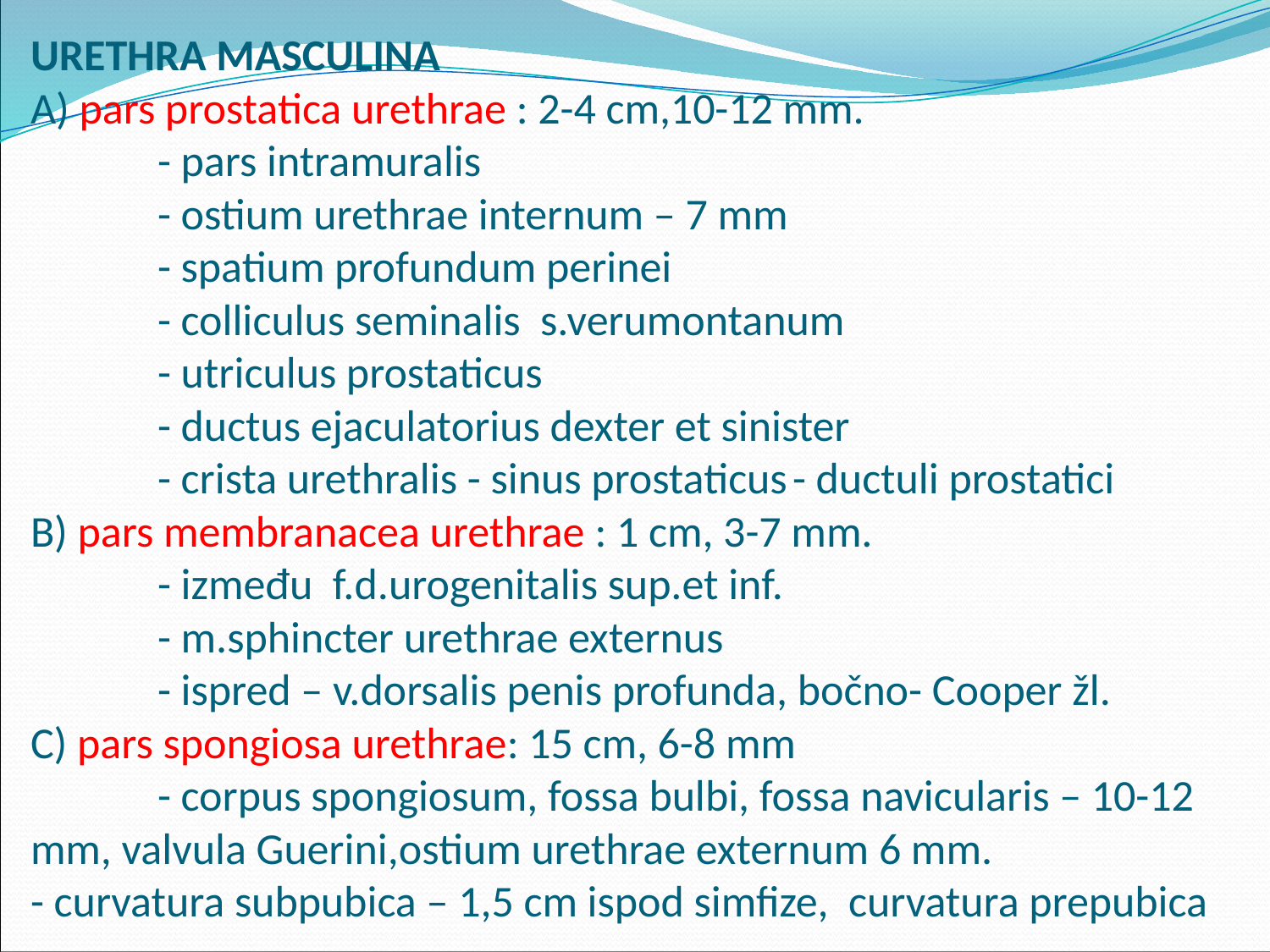

# URETHRA MASCULINA A) pars prostatica urethrae : 2-4 cm,10-12 mm. - pars intramuralis - ostium urethrae internum – 7 mm - spatium profundum perinei - colliculus seminalis  s.verumontanum - utriculus prostaticus - ductus ejaculatorius dexter et sinister - crista urethralis - sinus prostaticus	- ductuli prostatici B) pars membranacea urethrae : 1 cm, 3-7 mm. - između  f.d.urogenitalis sup.et inf. - m.sphincter urethrae externus - ispred – v.dorsalis penis profunda, bočno- Cooper žl. C) pars spongiosa urethrae: 15 cm, 6-8 mm - corpus spongiosum, fossa bulbi, fossa navicularis – 10-12 mm, valvula Guerini,ostium urethrae externum 6 mm. - curvatura subpubica – 1,5 cm ispod simfize,  curvatura prepubica